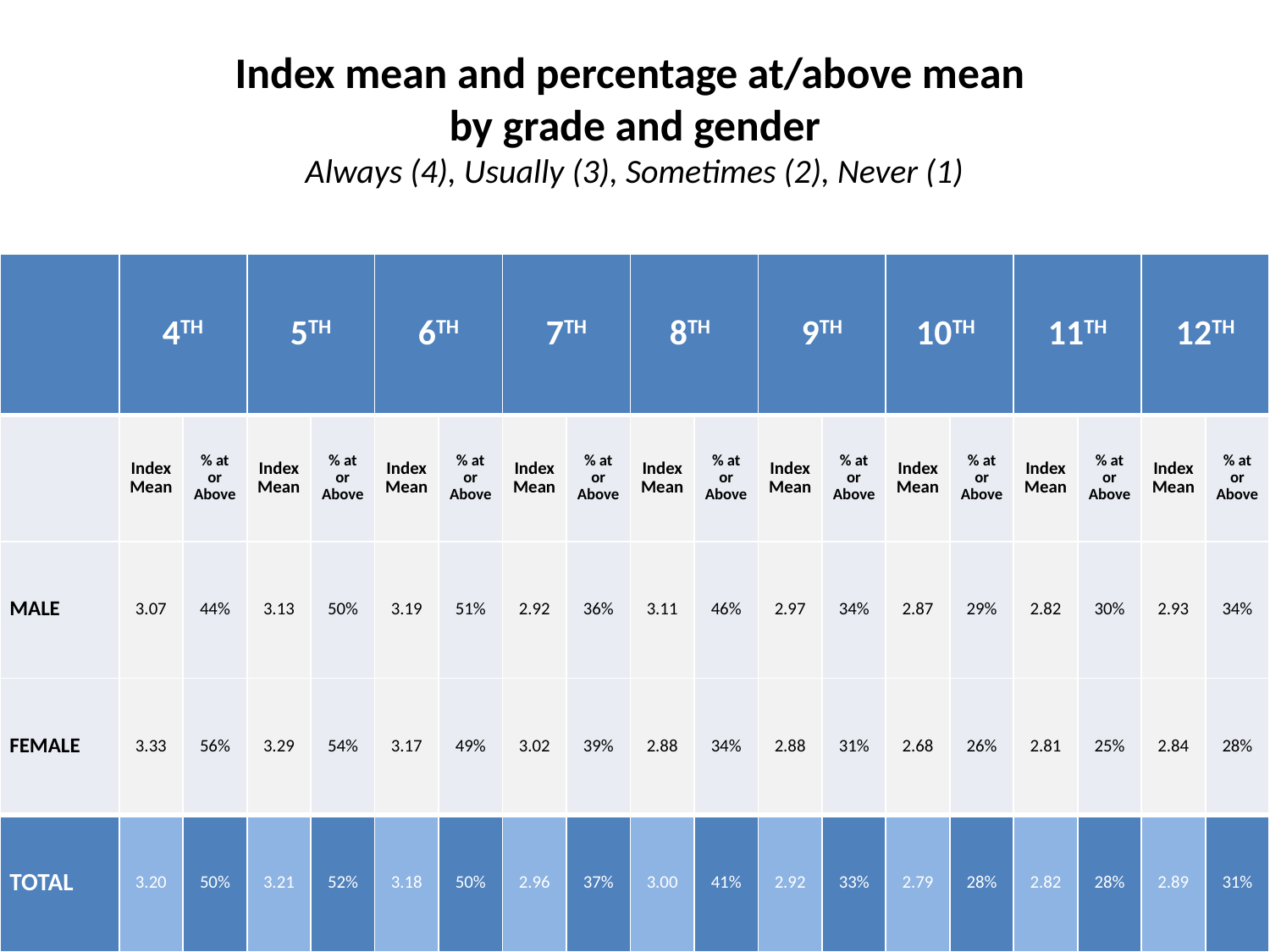

# Index mean and percentage at/above mean by grade and gender Always (4), Usually (3), Sometimes (2), Never (1)
|  | 4TH |  | 5TH |  | 6TH |  | 7TH |  | 8TH |  | 9TH |  | 10TH |  | 11TH |  | 12TH |  |
| --- | --- | --- | --- | --- | --- | --- | --- | --- | --- | --- | --- | --- | --- | --- | --- | --- | --- | --- |
|  | Index Mean | % at or Above | Index Mean | % at or Above | Index Mean | % at or Above | Index Mean | % at or Above | Index Mean | % at or Above | Index Mean | % at or Above | Index Mean | % at or Above | Index Mean | % at or Above | Index Mean | % at or Above |
| MALE | 3.07 | 44% | 3.13 | 50% | 3.19 | 51% | 2.92 | 36% | 3.11 | 46% | 2.97 | 34% | 2.87 | 29% | 2.82 | 30% | 2.93 | 34% |
| FEMALE | 3.33 | 56% | 3.29 | 54% | 3.17 | 49% | 3.02 | 39% | 2.88 | 34% | 2.88 | 31% | 2.68 | 26% | 2.81 | 25% | 2.84 | 28% |
| TOTAL | 3.20 | 50% | 3.21 | 52% | 3.18 | 50% | 2.96 | 37% | 3.00 | 41% | 2.92 | 33% | 2.79 | 28% | 2.82 | 28% | 2.89 | 31% |